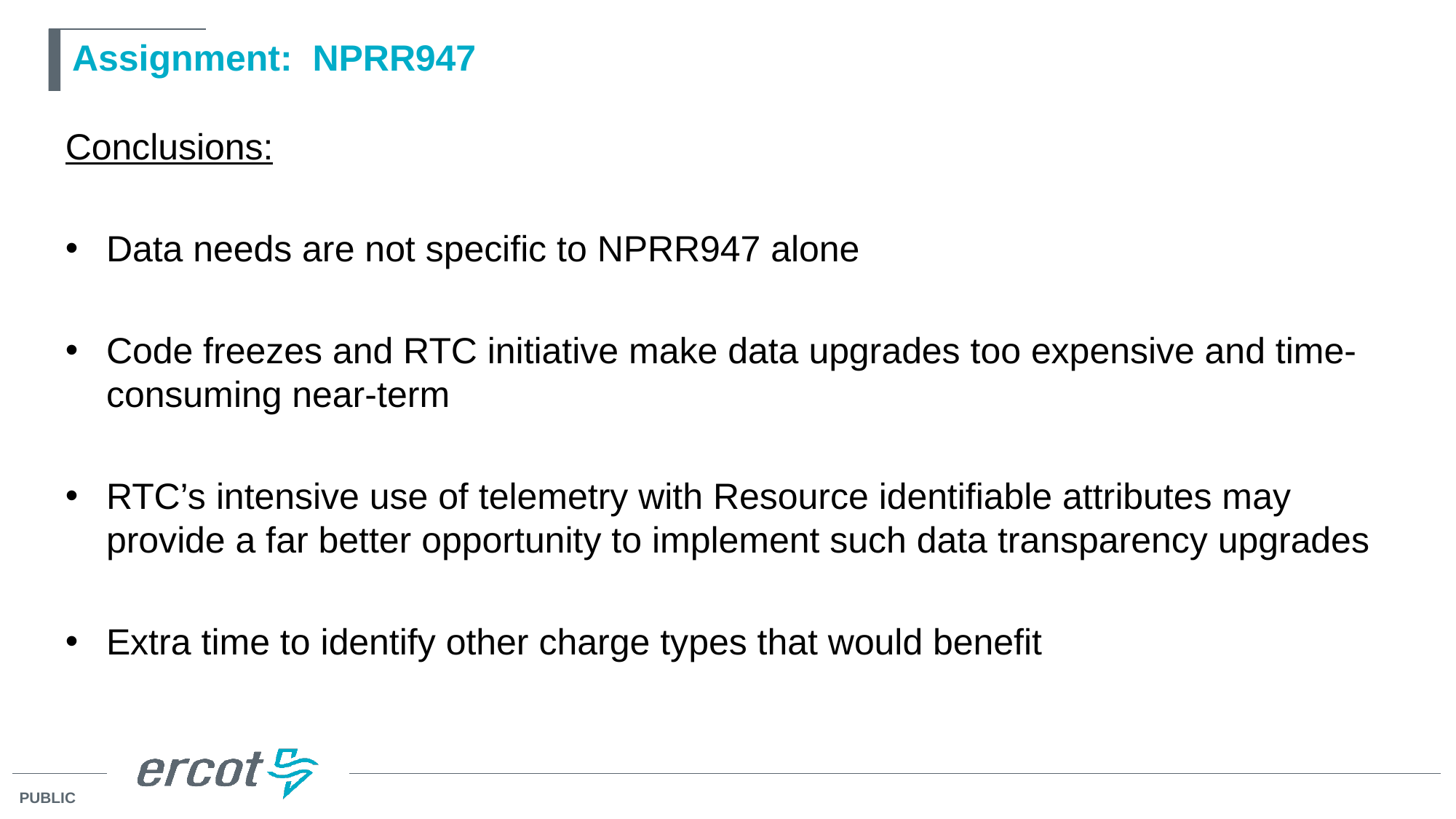

# Assignment:  NPRR947
Conclusions:

Data needs are not specific to NPRR947 alone

Code freezes and RTC initiative make data upgrades too expensive and time-consuming near-term

RTC’s intensive use of telemetry with Resource identifiable attributes may provide a far better opportunity to implement such data transparency upgrades

Extra time to identify other charge types that would benefit